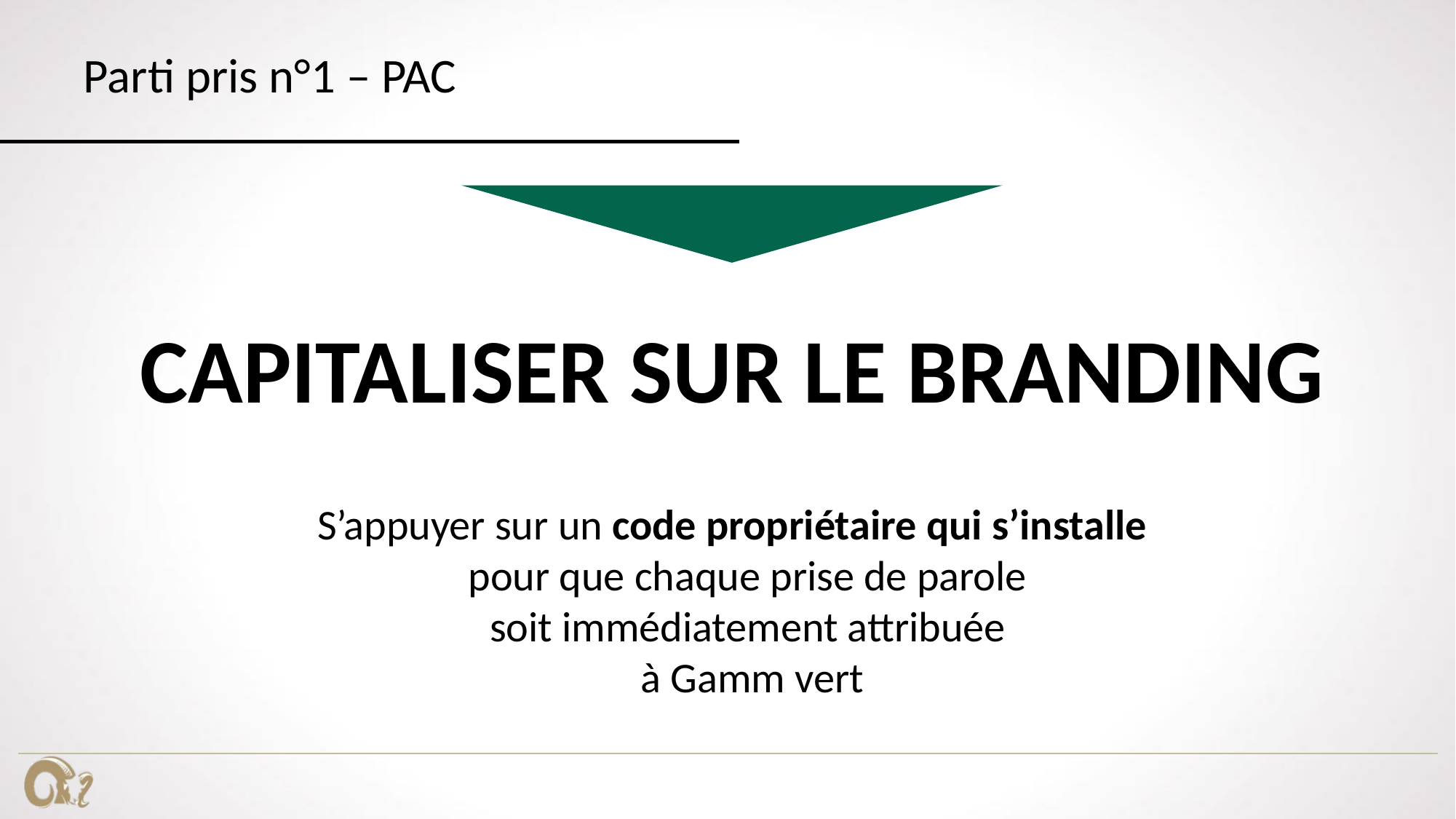

# Parti pris n°1 – PAC

CAPITALISER SUR LE BRANDING

S’appuyer sur un code propriétaire qui s’installe
pour que chaque prise de parole
soit immédiatement attribuée
à Gamm vert